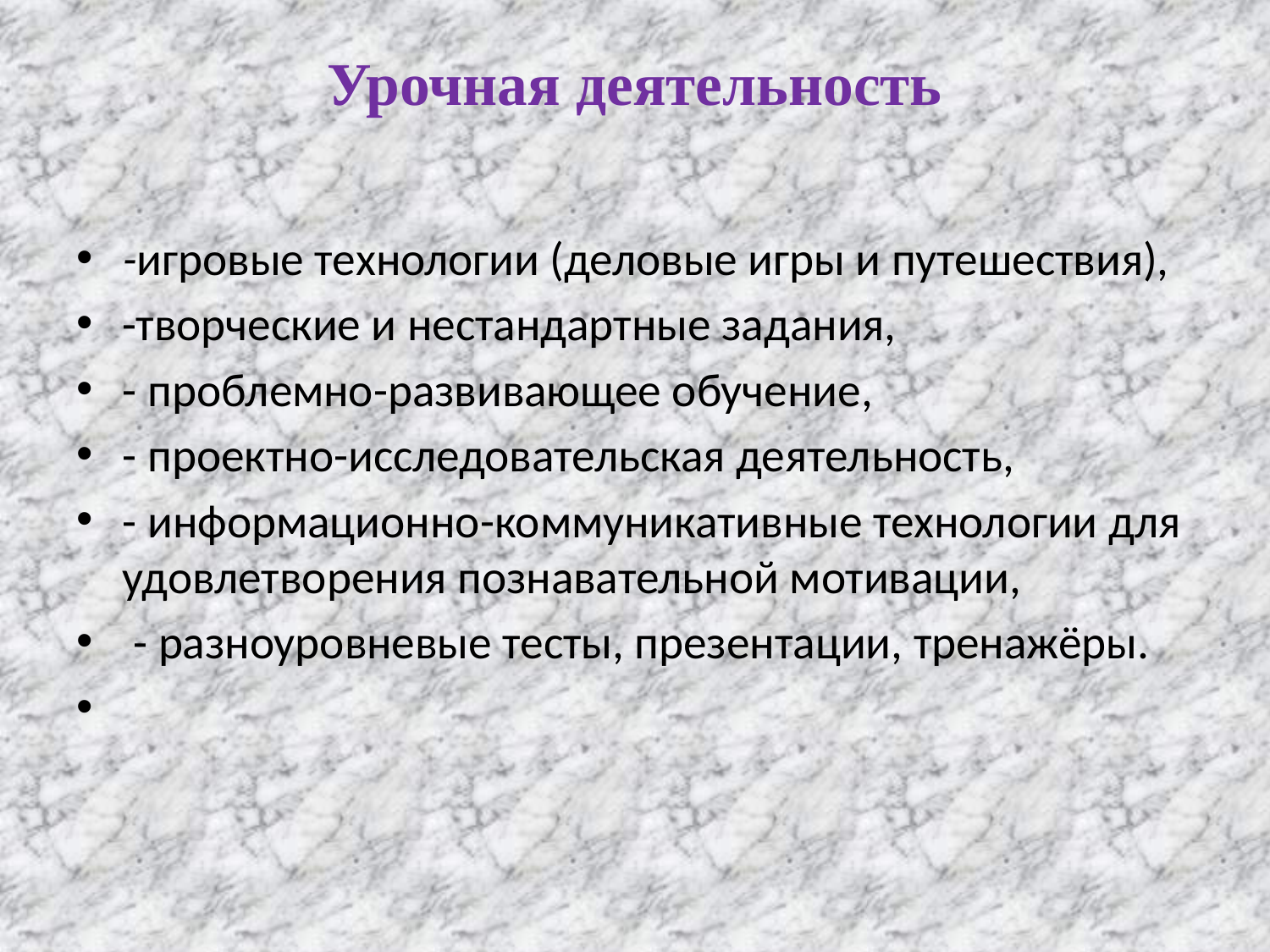

# Урочная деятельность
-игровые технологии (деловые игры и путешествия),
-творческие и нестандартные задания,
- проблемно-развивающее обучение,
- проектно-исследовательская деятельность,
- информационно-коммуникативные технологии для удовлетворения познавательной мотивации,
 - разноуровневые тесты, презентации, тренажёры.